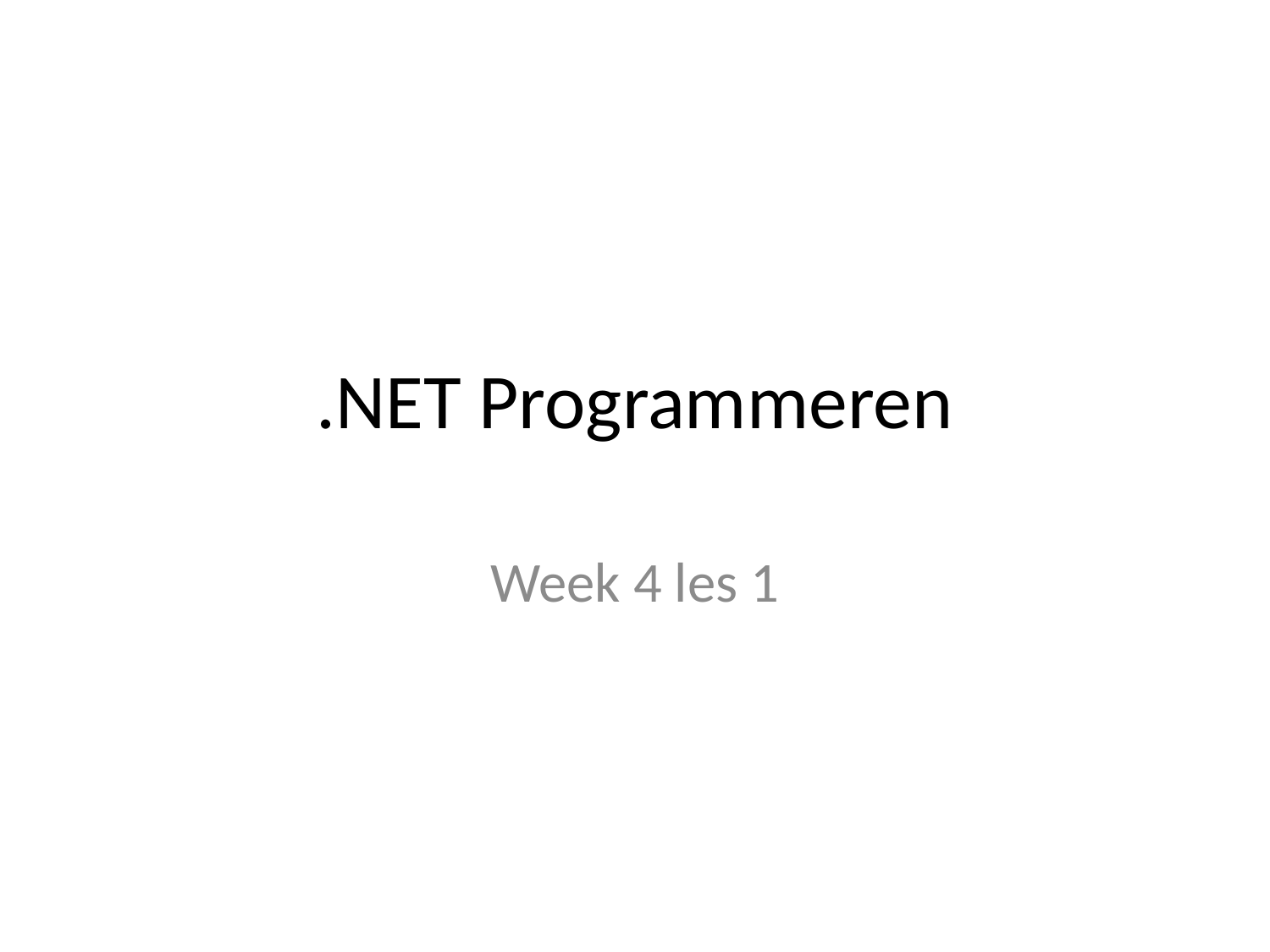

# .NET Programmeren
Week 4 les 1